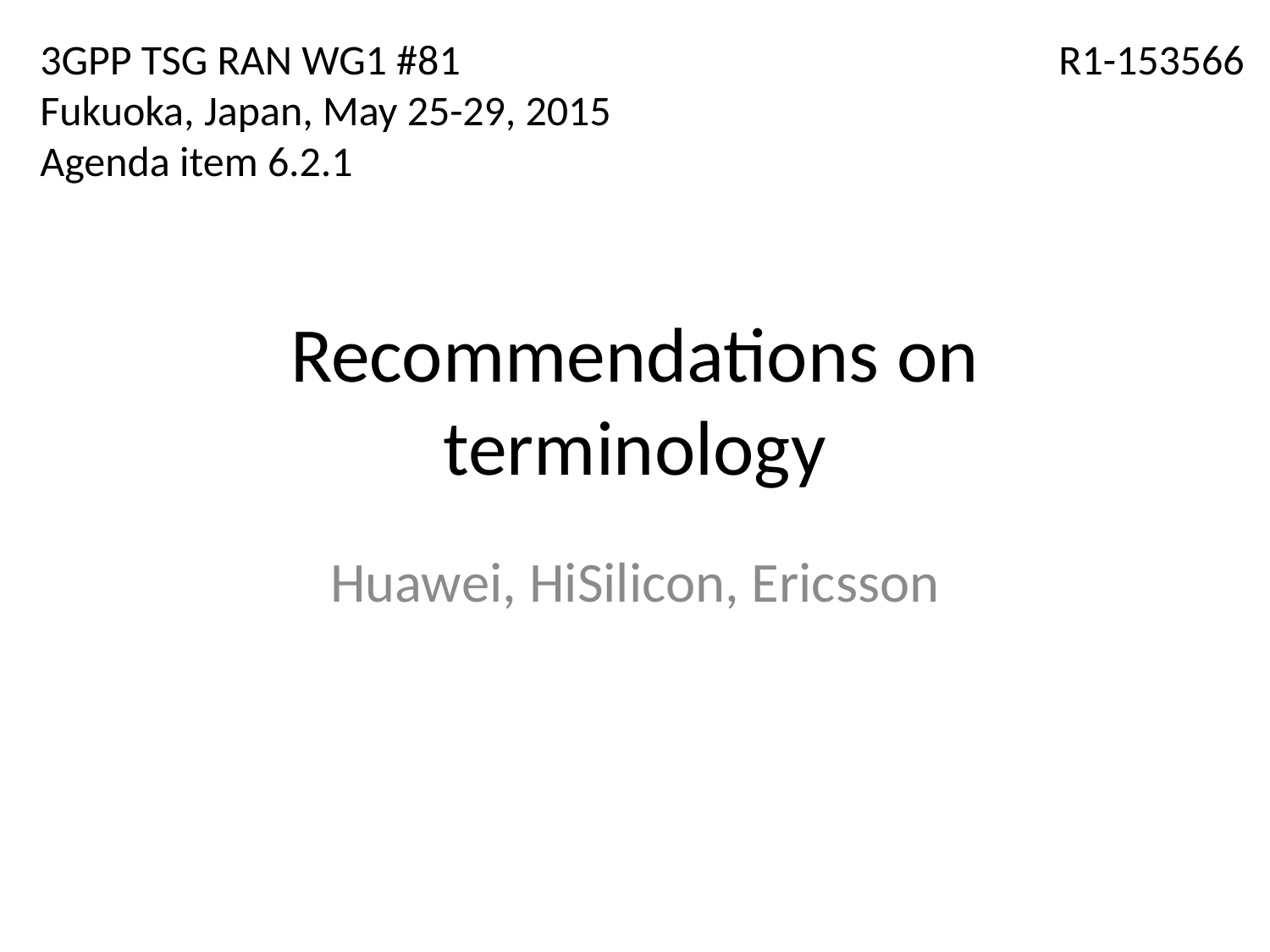

3GPP TSG RAN WG1 #81
Fukuoka, Japan, May 25-29, 2015
Agenda item 6.2.1
R1-153566
# Recommendations on terminology
Huawei, HiSilicon, Ericsson